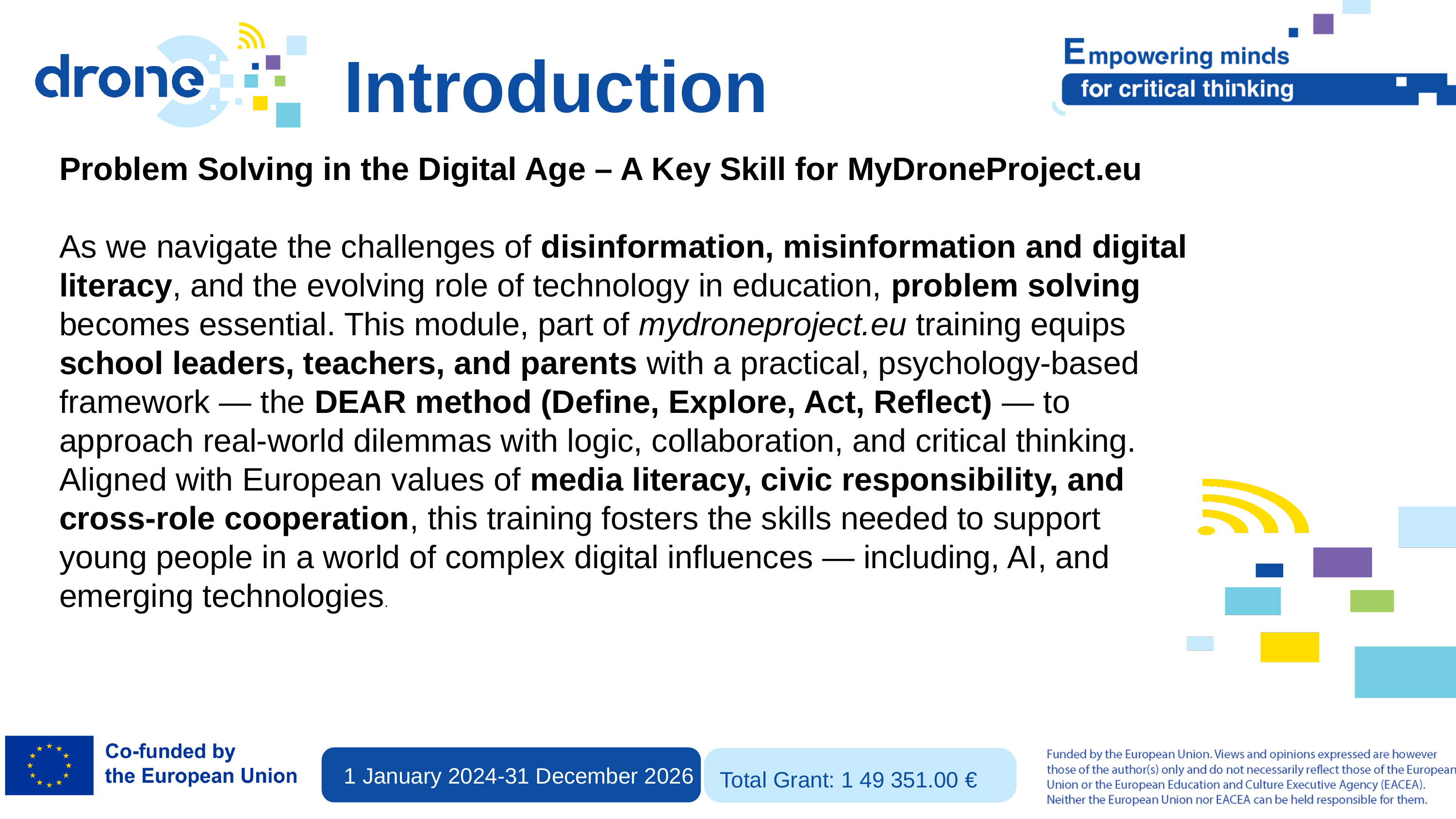

Introduction
Problem Solving in the Digital Age – A Key Skill for MyDroneProject.eu

As we navigate the challenges of disinformation, misinformation and digital literacy, and the evolving role of technology in education, problem solving becomes essential. This module, part of mydroneproject.eu training equips school leaders, teachers, and parents with a practical, psychology-based framework — the DEAR method (Define, Explore, Act, Reflect) — to approach real-world dilemmas with logic, collaboration, and critical thinking.
Aligned with European values of media literacy, civic responsibility, and cross-role cooperation, this training fosters the skills needed to support young people in a world of complex digital influences — including, AI, and emerging technologies.

1 January 2024-31 December 2026
Total Grant: 1 49 351.00 €